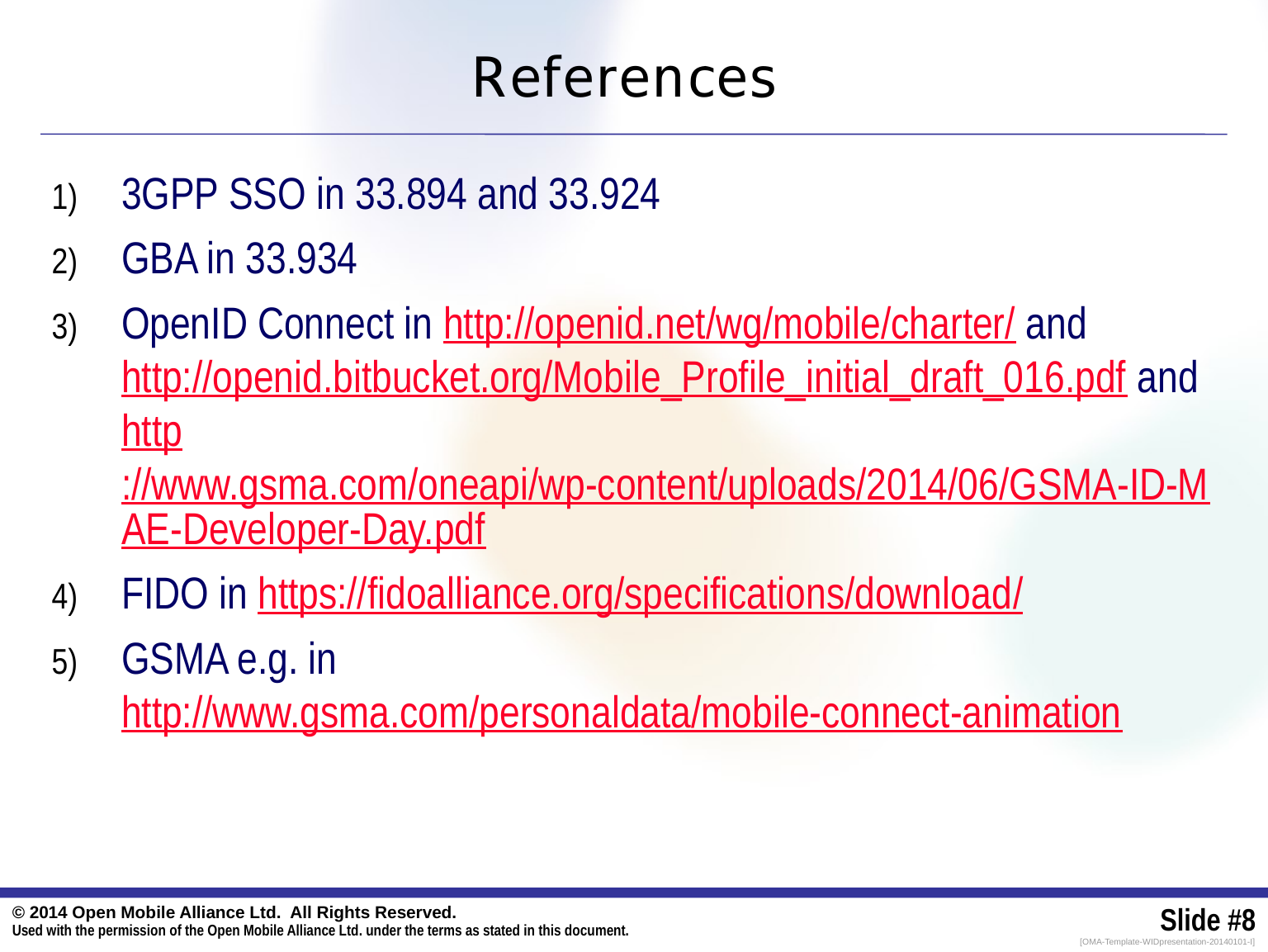

# References
3GPP SSO in 33.894 and 33.924
GBA in 33.934
OpenID Connect in http://openid.net/wg/mobile/charter/ and http://openid.bitbucket.org/Mobile_Profile_initial_draft_016.pdf and http://www.gsma.com/oneapi/wp-content/uploads/2014/06/GSMA-ID-MAE-Developer-Day.pdf
FIDO in https://fidoalliance.org/specifications/download/
GSMA e.g. in http://www.gsma.com/personaldata/mobile-connect-animation